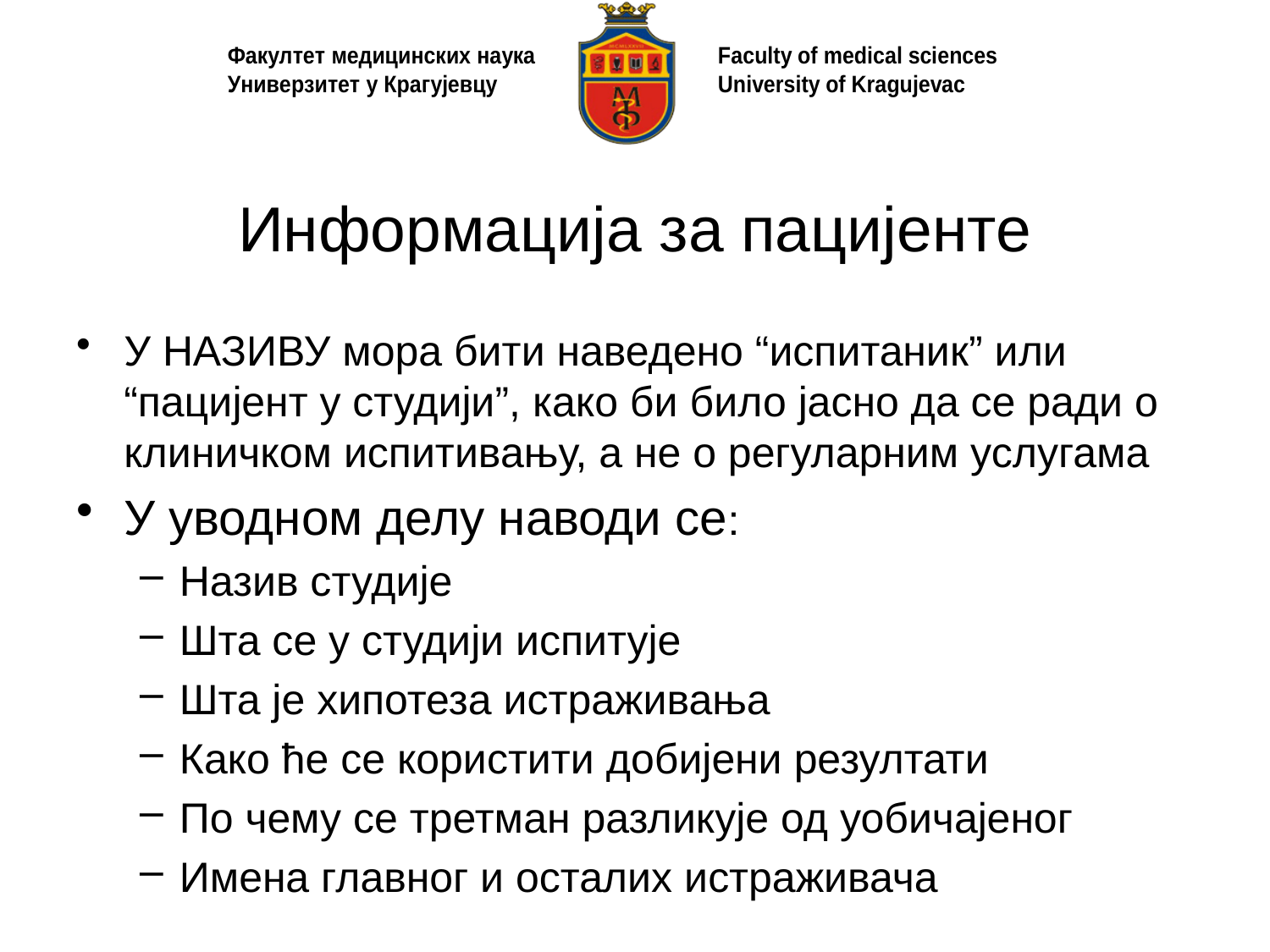

# Информација за пацијенте
У НАЗИВУ мора бити наведено “испитаник” или “пацијент у студији”, како би било јасно да се ради о клиничком испитивању, а не о регуларним услугама
У уводном делу наводи се:
Назив студије
Шта се у студији испитује
Шта је хипотеза истраживања
Како ће се користити добијени резултати
По чему се третман разликује од уобичајеног
Имена главног и осталих истраживача